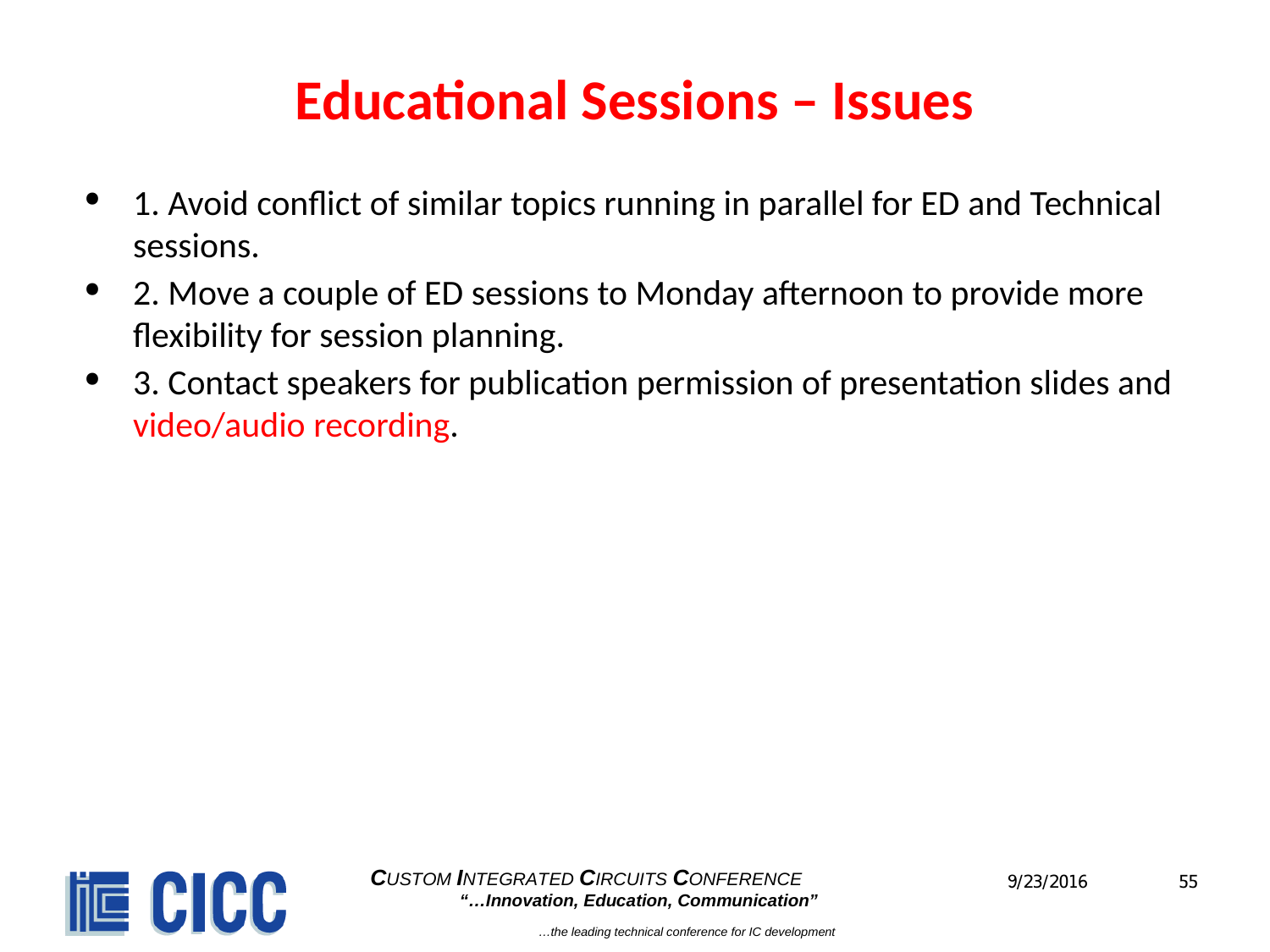

# Educational Sessions – Issues
1. Avoid conflict of similar topics running in parallel for ED and Technical sessions.
2. Move a couple of ED sessions to Monday afternoon to provide more flexibility for session planning.
3. Contact speakers for publication permission of presentation slides and video/audio recording.